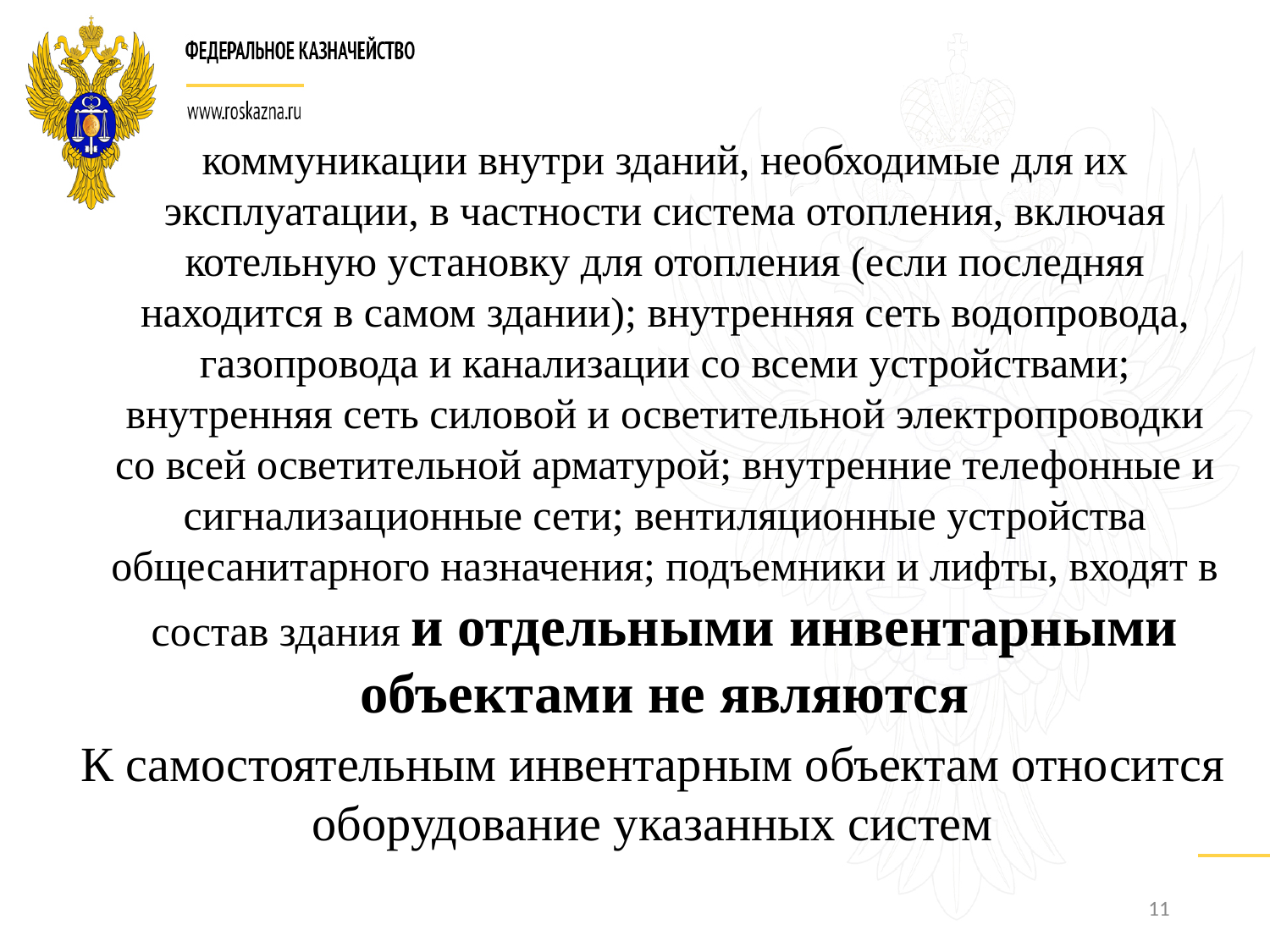

коммуникации внутри зданий, необходимые для их эксплуатации, в частности система отопления, включая котельную установку для отопления (если последняя находится в самом здании); внутренняя сеть водопровода, газопровода и канализации со всеми устройствами; внутренняя сеть силовой и осветительной электропроводки со всей осветительной арматурой; внутренние телефонные и сигнализационные сети; вентиляционные устройства общесанитарного назначения; подъемники и лифты, входят в состав здания и отдельными инвентарными объектами не являются
К самостоятельным инвентарным объектам относится оборудование указанных систем
11